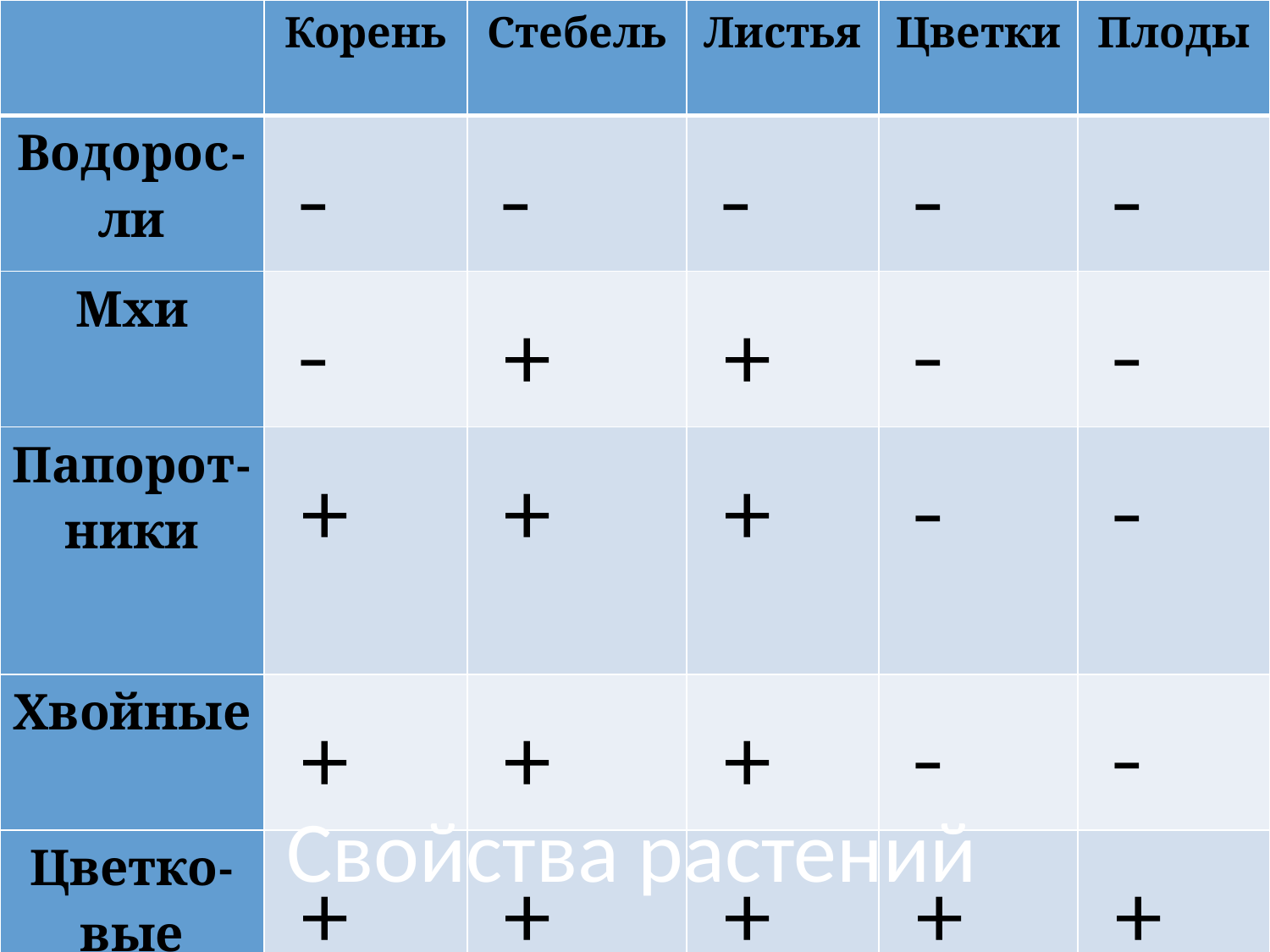

|  | Корень | Стебель | Листья | Цветки | Плоды |
| --- | --- | --- | --- | --- | --- |
| Водорос-ли | - | - | - | - | - |
| Мхи | - | + | + | - | - |
| Папорот-ники | + | + | + | - | - |
| Хвойные | + | + | + | - | - |
| Цветко-вые | + | + | + | + | + |
# Свойства растений